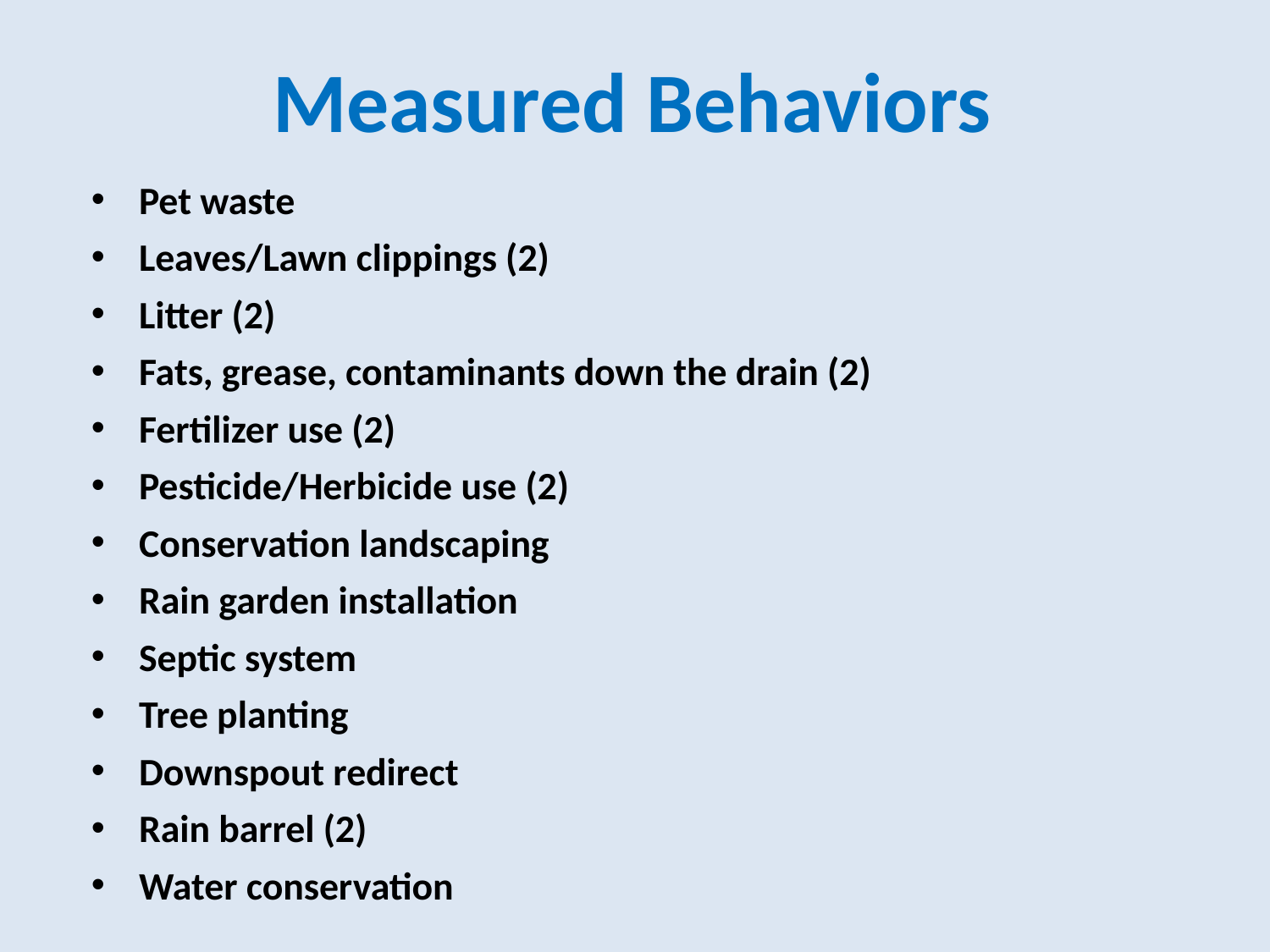

Measured Behaviors
Pet waste
Leaves/Lawn clippings (2)
Litter (2)
Fats, grease, contaminants down the drain (2)
Fertilizer use (2)
Pesticide/Herbicide use (2)
Conservation landscaping
Rain garden installation
Septic system
Tree planting
Downspout redirect
Rain barrel (2)
Water conservation